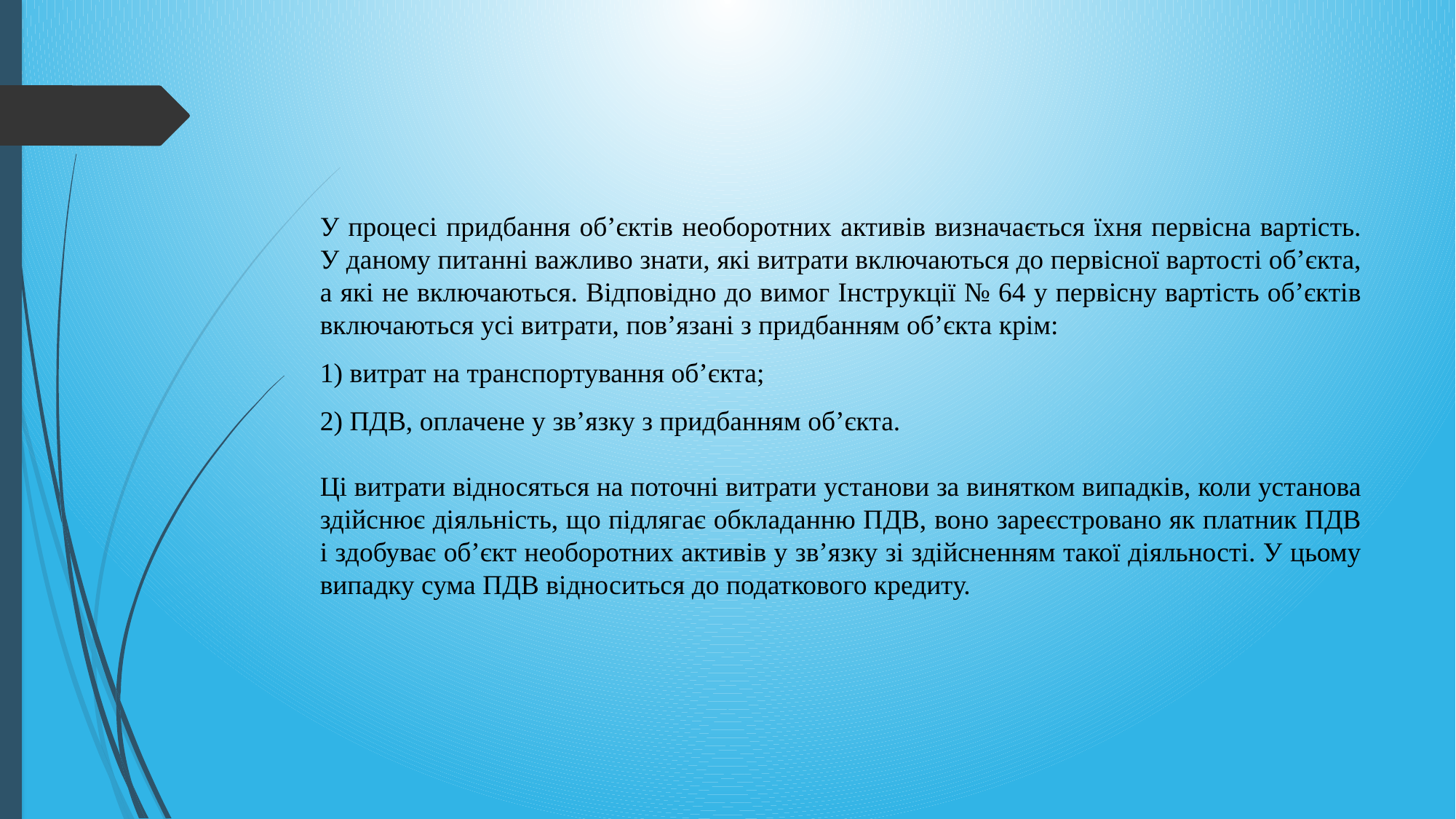

#
У процесі придбання об’єктів необоротних активів визначається їхня первісна вартість. У даному питанні важливо знати, які витрати включаються до первісної вартості об’єкта, а які не включаються. Відповідно до вимог Інструкції № 64 у первісну вартість об’єктів включаються усі витрати, пов’язані з придбанням об’єкта крім:
1) витрат на транспортування об’єкта;
2) ПДВ, оплачене у зв’язку з придбанням об’єкта.

Ці витрати відносяться на поточні витрати установи за винятком випадків, коли установа здійснює діяльність, що підлягає обкладанню ПДВ, воно зареєстровано як платник ПДВ і здобуває об’єкт необоротних активів у зв’язку зі здійсненням такої діяльності. У цьому випадку сума ПДВ відноситься до податкового кредиту.